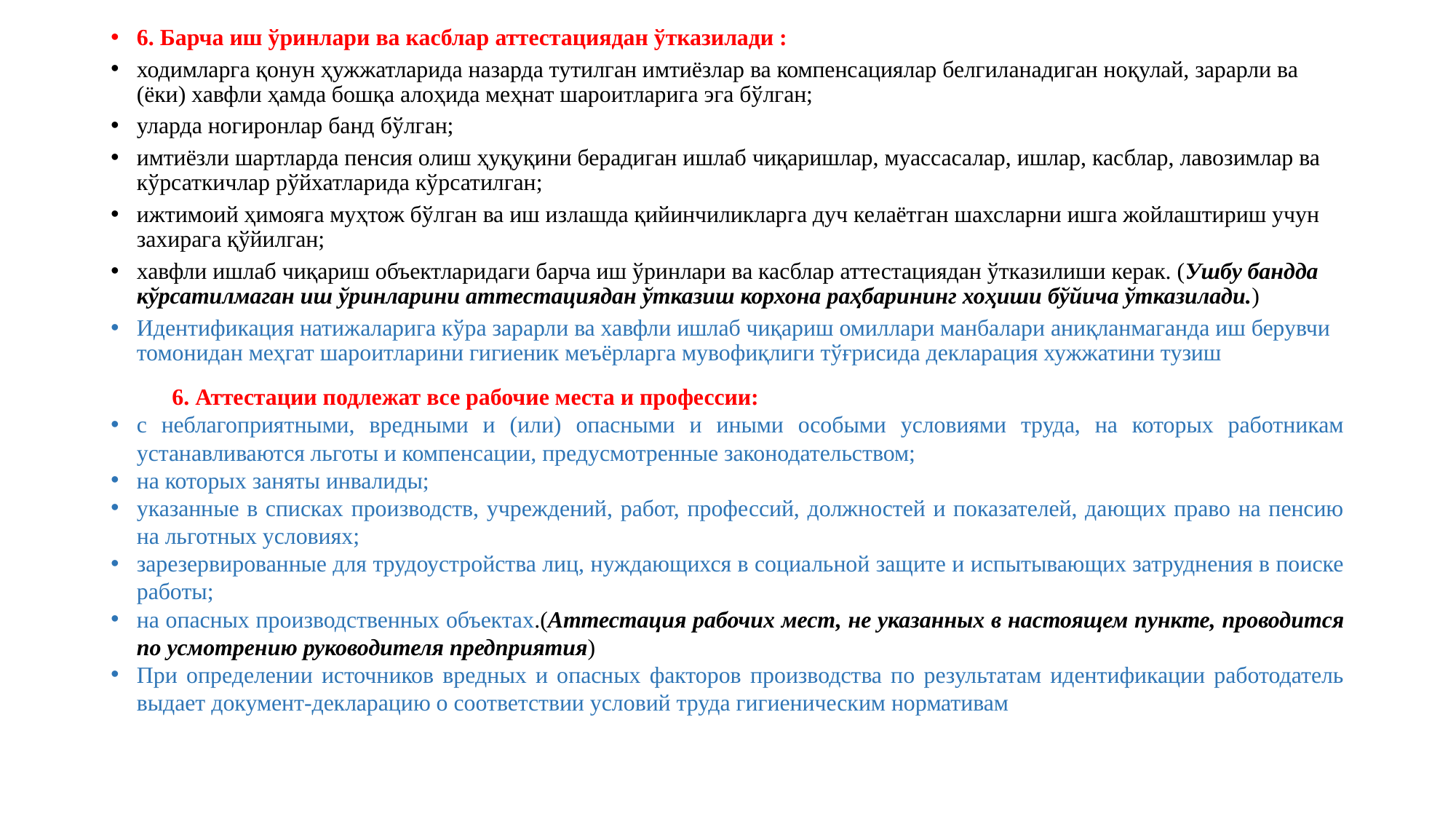

6. Барча иш ўринлари ва касблар аттестациядан ўтказилади :
ходимларга қонун ҳужжатларида назарда тутилган имтиёзлар ва компенсациялар белгиланадиган ноқулай, зарарли ва (ёки) хавфли ҳамда бошқа алоҳида меҳнат шароитларига эга бўлган;
уларда ногиронлар банд бўлган;
имтиёзли шартларда пенсия олиш ҳуқуқини берадиган ишлаб чиқаришлар, муассасалар, ишлар, касблар, лавозимлар ва кўрсаткичлар рўйхатларида кўрсатилган;
ижтимоий ҳимояга муҳтож бўлган ва иш излашда қийинчиликларга дуч келаётган шахсларни ишга жойлаштириш учун захирага қўйилган;
хавфли ишлаб чиқариш объектларидаги барча иш ўринлари ва касблар аттестациядан ўтказилиши керак. (Ушбу бандда кўрсатилмаган иш ўринларини аттестациядан ўтказиш корхона раҳбарининг хоҳиши бўйича ўтказилади.)
Идентификация натижаларига кўра зарарли ва хавфли ишлаб чиқариш омиллари манбалари аниқланмаганда иш берувчи томонидан меҳгат шароитларини гигиеник меъёрларга мувофиқлиги тўғрисида декларация хужжатини тузиш

6. Аттестации подлежат все рабочие места и профессии:
с неблагоприятными, вредными и (или) опасными и иными особыми условиями труда, на которых работникам устанавливаются льготы и компенсации, предусмотренные законодательством;
на которых заняты инвалиды;
указанные в списках производств, учреждений, работ, профессий, должностей и показателей, дающих право на пенсию на льготных условиях;
зарезервированные для трудоустройства лиц, нуждающихся в социальной защите и испытывающих затруднения в поиске работы;
на опасных производственных объектах.(Аттестация рабочих мест, не указанных в настоящем пункте, проводится по усмотрению руководителя предприятия)
При определении источников вредных и опасных факторов производства по результатам идентификации работодатель выдает документ-декларацию о соответствии условий труда гигиеническим нормативам